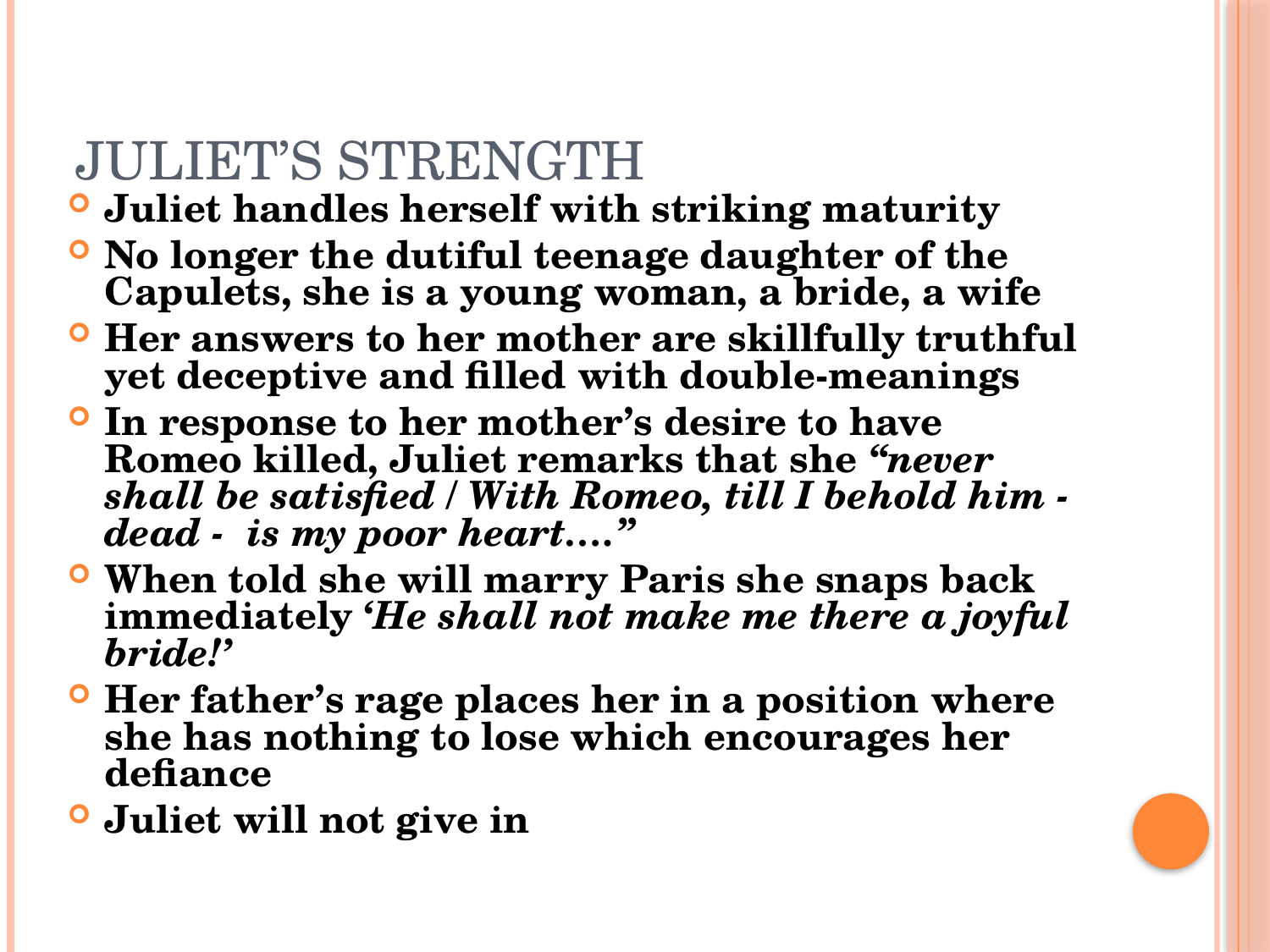

# Juliet’s Strength
Juliet handles herself with striking maturity
No longer the dutiful teenage daughter of the Capulets, she is a young woman, a bride, a wife
Her answers to her mother are skillfully truthful yet deceptive and filled with double-meanings
In response to her mother’s desire to have Romeo killed, Juliet remarks that she “never shall be satisfied / With Romeo, till I behold him - dead -  is my poor heart….”
When told she will marry Paris she snaps back immediately ‘He shall not make me there a joyful bride!’
Her father’s rage places her in a position where she has nothing to lose which encourages her defiance
Juliet will not give in